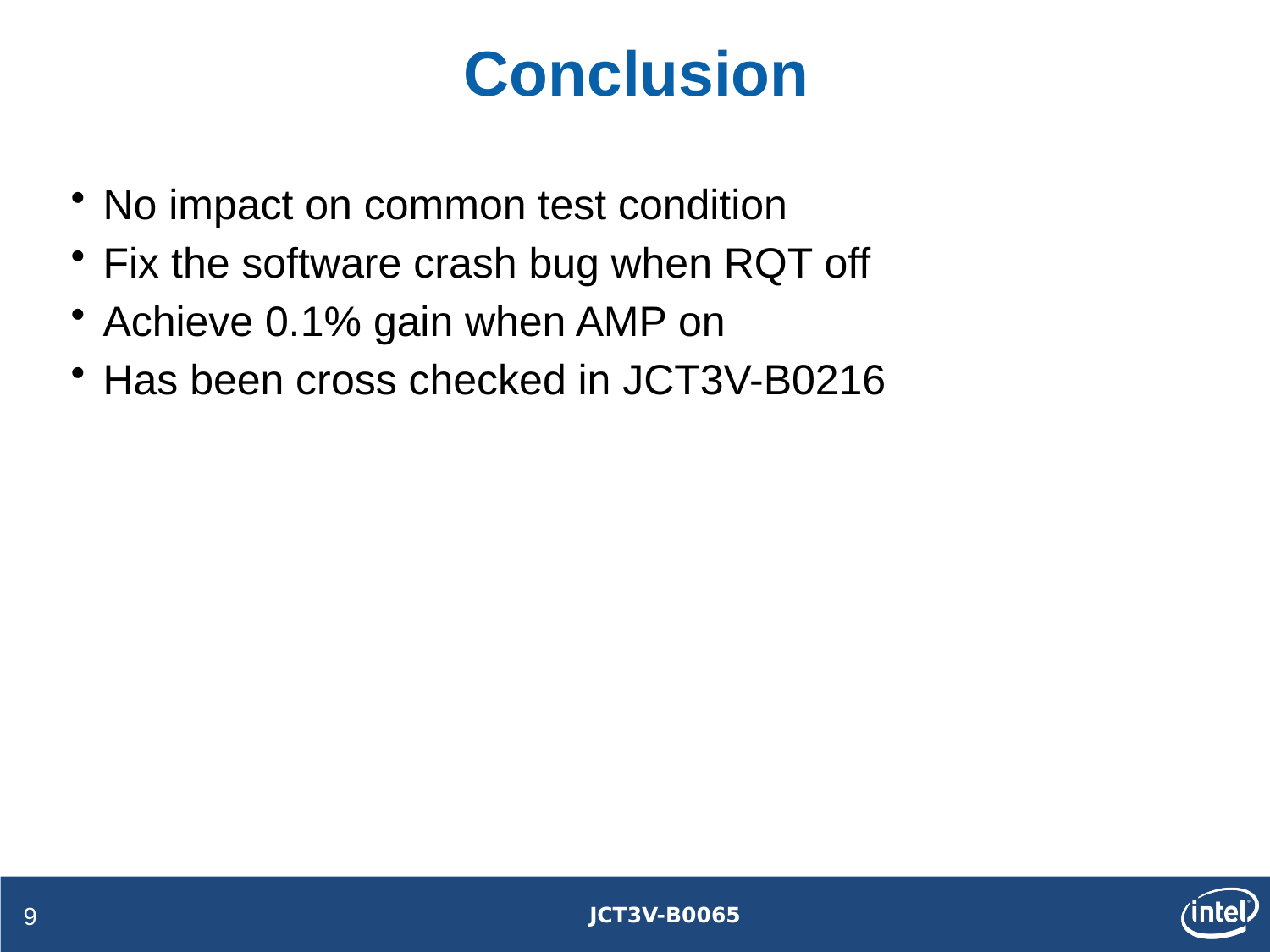

# Conclusion

No impact on common test condition
Fix the software crash bug when RQT off
Achieve 0.1% gain when AMP on
Has been cross checked in JCT3V-B0216